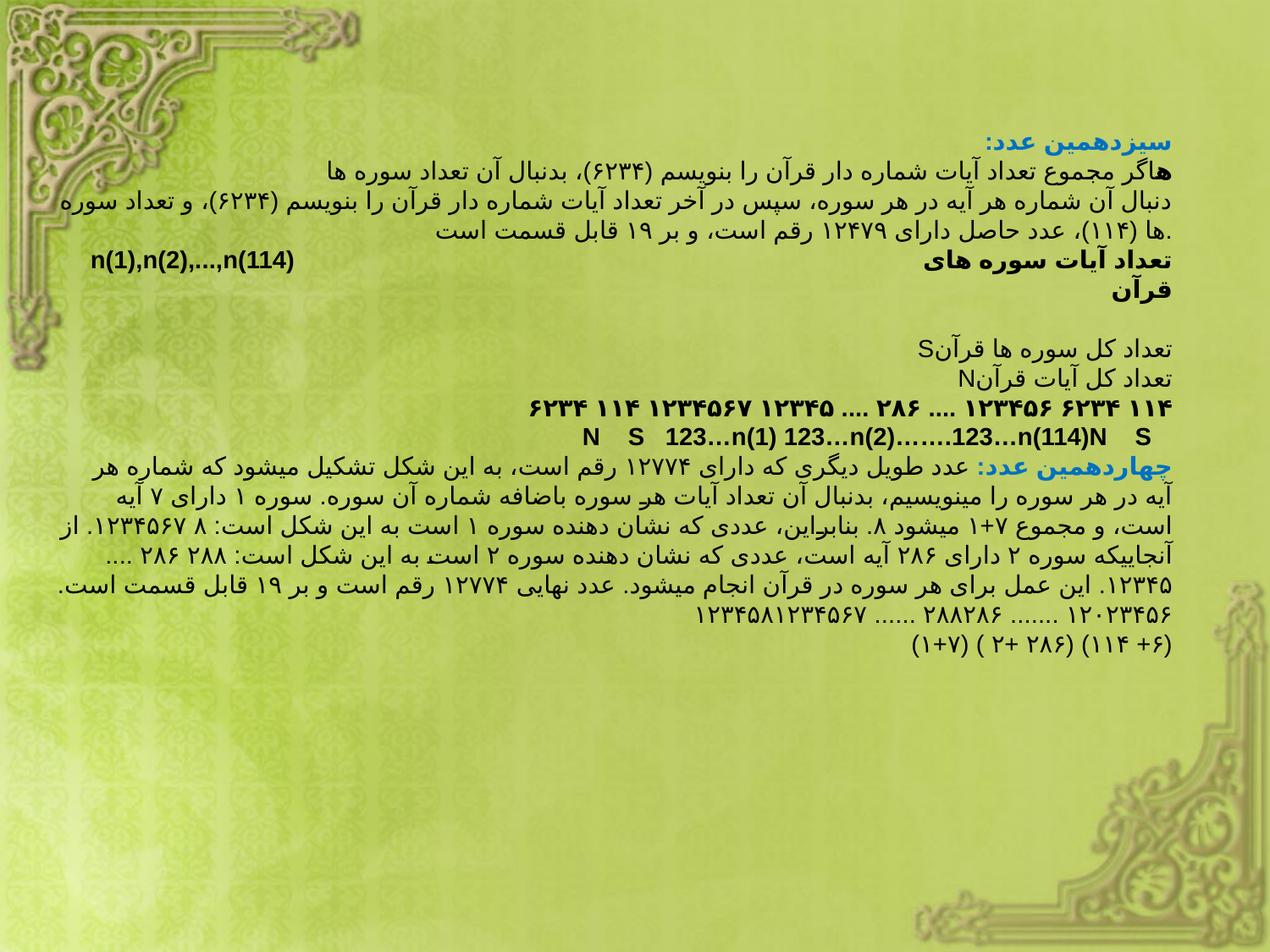

# :سیزدهمین عدد هاگر مجموع تعداد آیات شماره دار قرآن را بنویسم (۶۲۳۴)، بدنبال آن تعداد سوره ها دنبال آن شماره هر آیه در هر سوره، سپس در آخر تعداد آیات شماره دار قرآن را بنویسم (۶۲۳۴)، و تعداد سوره ها (۱۱۴)، عدد حاصل داراى ۱۲۴۷۹ رقم است، و بر ۱۹ قابل قسمت است. n(1),n(2),...,n(114)                                                                                          تعداد آیات سوره های قرآن   Sتعداد کل سوره ها قرآن Nتعداد کل آیات قرآن ۱۱۴ ۶۲۳۴ ۱۲۳۴۵۶ .... ۲۸۶ .... ۱۲۳۴۵ ۱۲۳۴۵۶۷ ۱۱۴ ۶۲۳۴ N    S   123…n(1) 123…n(2)…….123…n(114)N    S چهاردهمین عدد: عدد طویل دیگرى که داراى ۱۲۷۷۴ رقم است، به این شکل تشکیل میشود که شماره هر آیه در هر سوره را مینویسیم، بدنبال آن تعداد آیات هر سوره باضافه شماره آن سوره. سوره ۱ داراى ۷ آیه است، و مجموع ۷+۱ میشود ۸. بنابراین، عددى که نشان دهنده سوره ۱ است به این شکل است: ۸ ۱۲۳۴۵۶۷. از آنجاییکه سوره ۲ داراى ۲۸۶ آیه است، عددى که نشان دهنده سوره ۲ است به این شکل است: ۲۸۸ ۲۸۶ .... ۱۲۳۴۵. این عمل براى هر سوره در قرآن انجام میشود. عدد نهایى ۱۲۷۷۴ رقم است و بر ۱۹ قابل قسمت است. ۱۲۰۲۳۴۵۶ ....... ۲۸۸۲۸۶ ...... ۱۲۳۴۵۸۱۲۳۴۵۶۷ (۶+ ۱۱۴) (۲۸۶ +۲ ) (۷+۱)